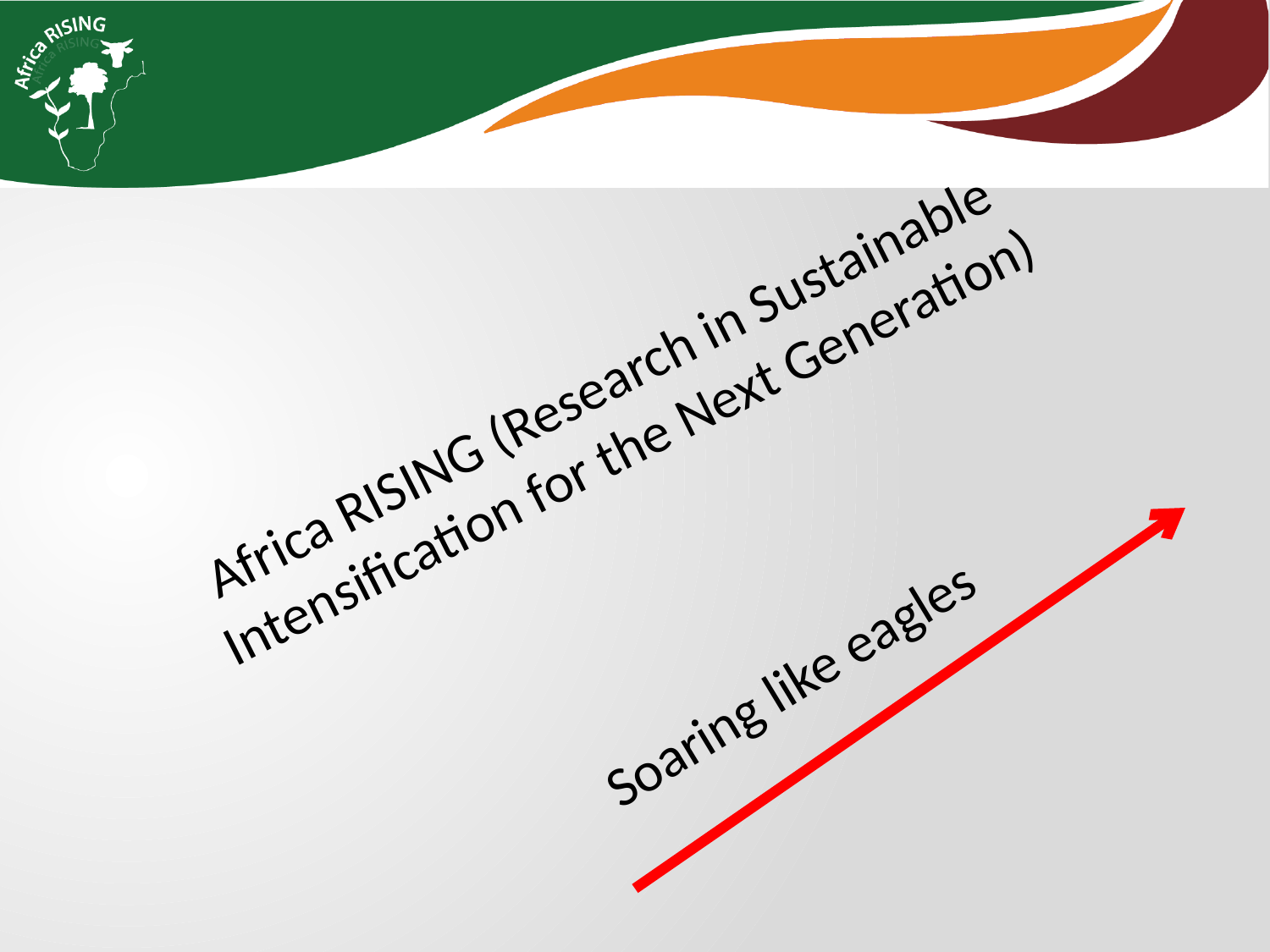

Africa RISING (Research in Sustainable Intensification for the Next Generation)
Soaring like eagles